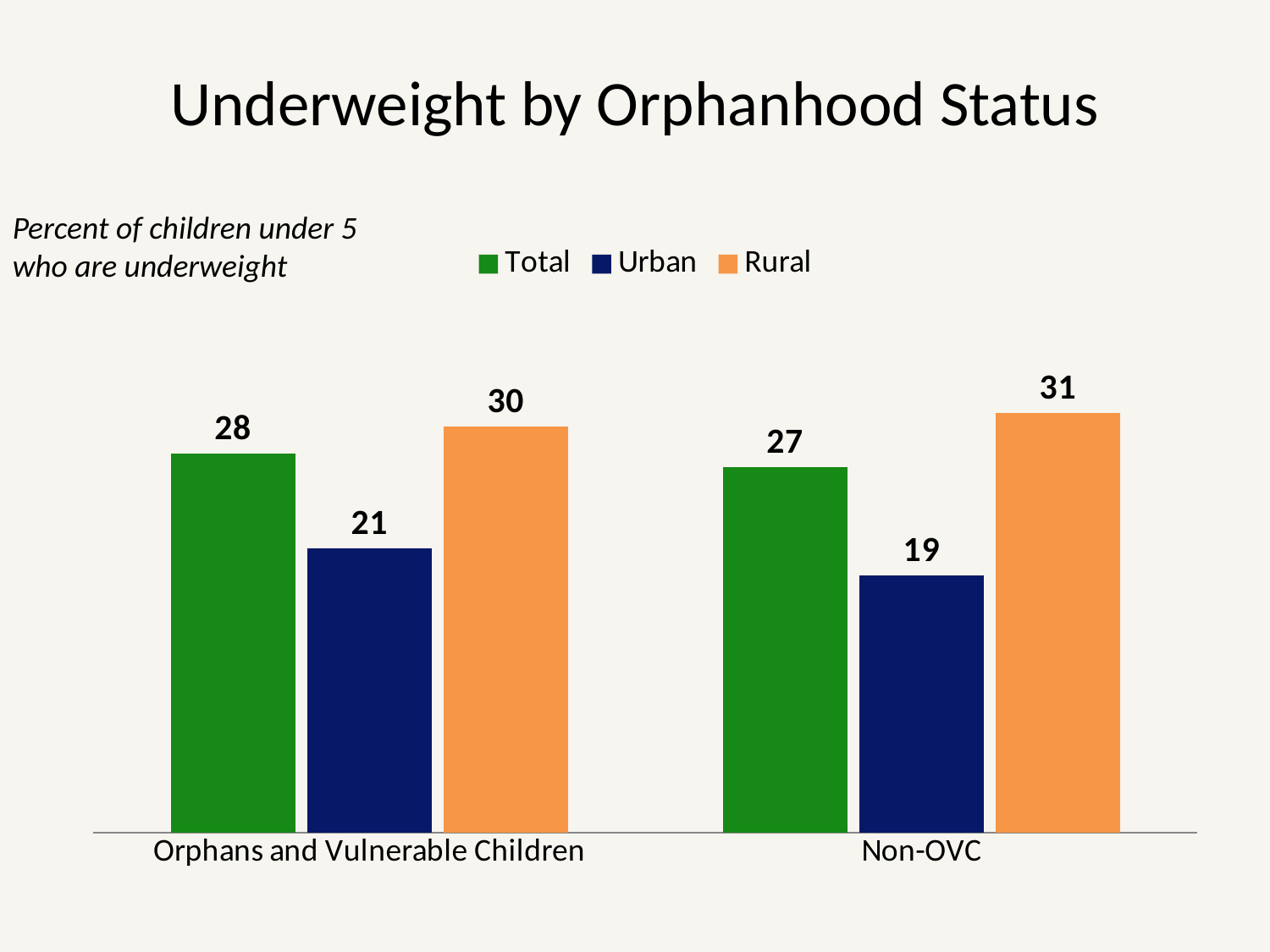

# Underweight by Orphanhood Status
Percent of children under 5 who are underweight

### Chart

| Category | Total | Urban | Rural |
|---|---|---|---|
| Orphans and Vulnerable Children | 28.0 | 21.0 | 30.0 |
| Non-OVC | 27.0 | 19.0 | 31.0 |